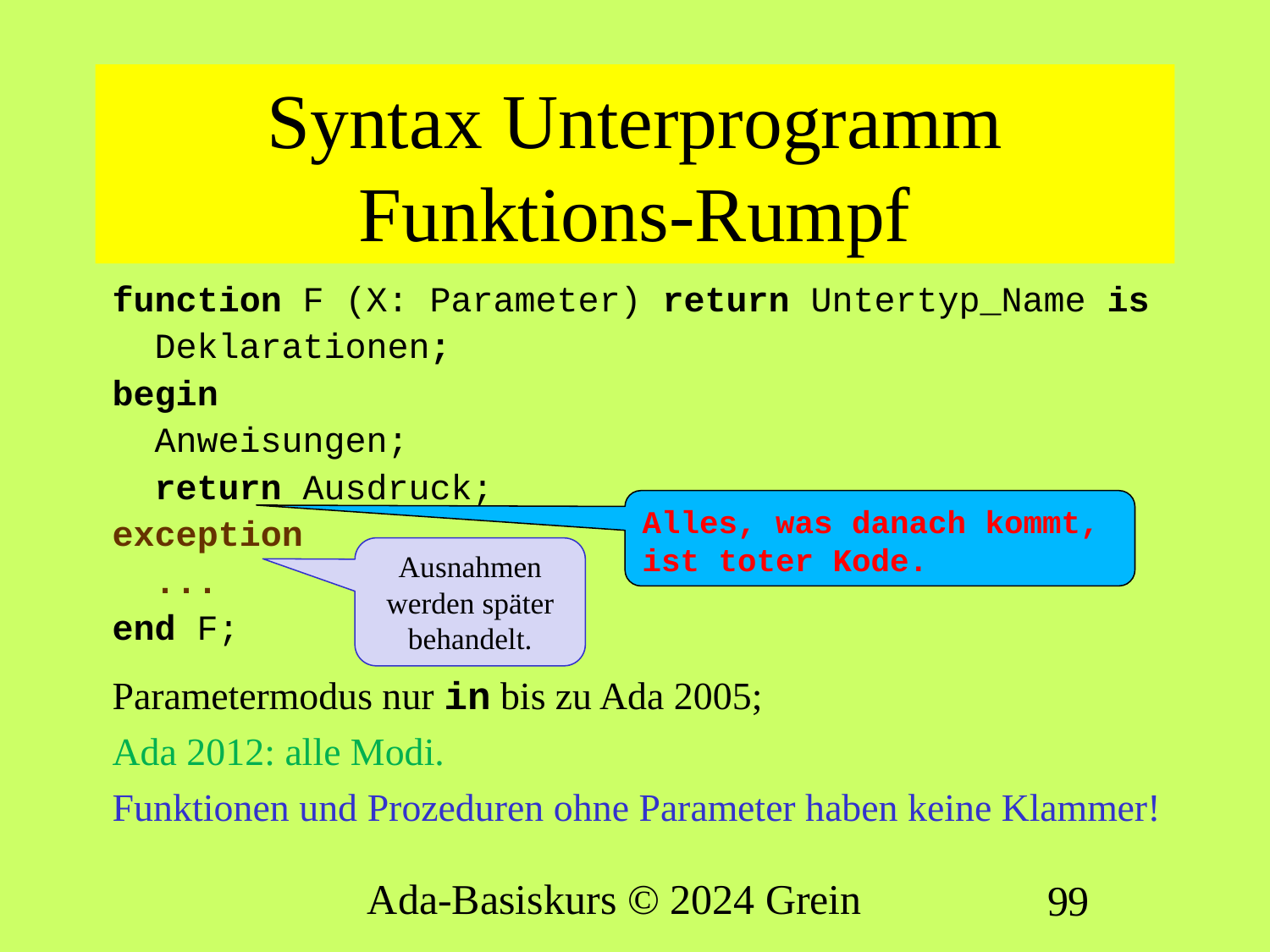

# Syntax Unterprogramm Funktions-Rumpf
function F (X: Parameter) return Untertyp_Name is
  Deklarationen;
begin
  Anweisungen;
  return Ausdruck;
exception
  ...
end F;

Parametermodus nur in bis zu Ada 2005;
Ada 2012: alle Modi.
Funktionen und Prozeduren ohne Parameter haben keine Klammer!
Alles, was danach kommt, ist toter Kode.
Ausnahmen werden später behandelt.
Ada-Basiskurs © 2024 Grein
99